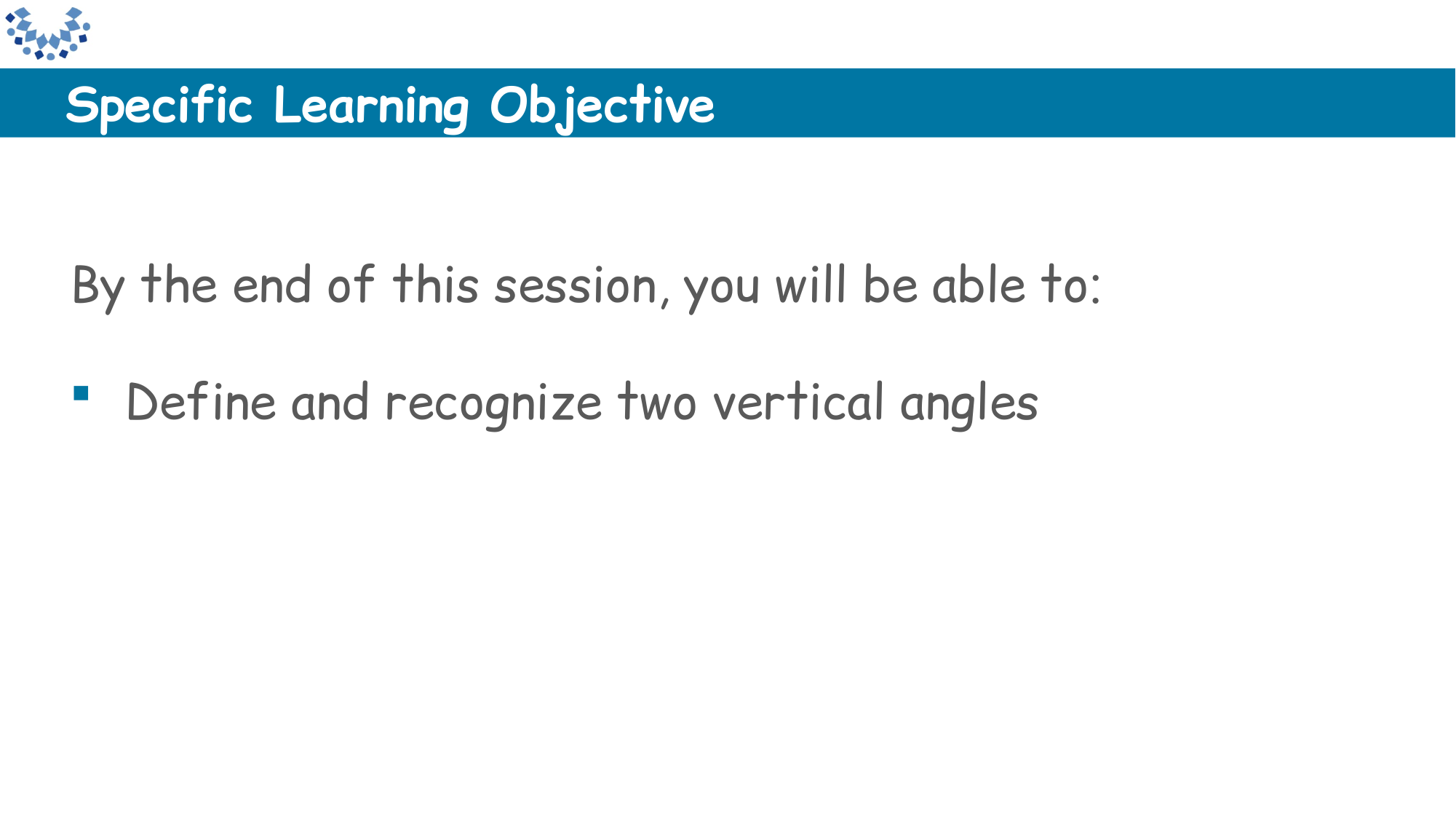

Specific Learning Objective
By the end of this session, you will be able to:

Define and recognize two vertical angles